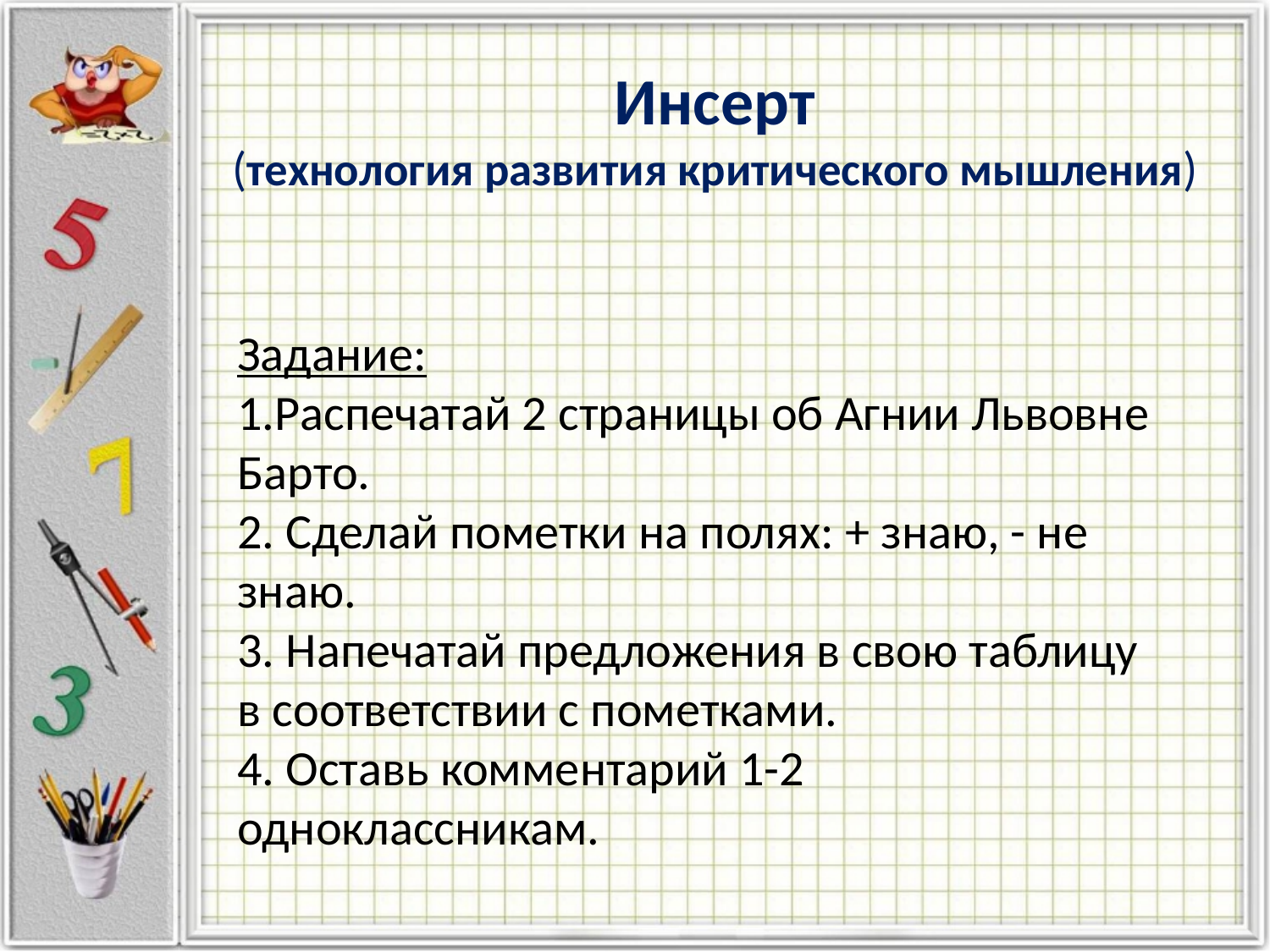

# Инсерт (технология развития критического мышления)
Задание:
1.Распечатай 2 страницы об Агнии Львовне Барто.
2. Сделай пометки на полях: + знаю, - не знаю.
3. Напечатай предложения в свою таблицу в соответствии с пометками.
4. Оставь комментарий 1-2 одноклассникам.